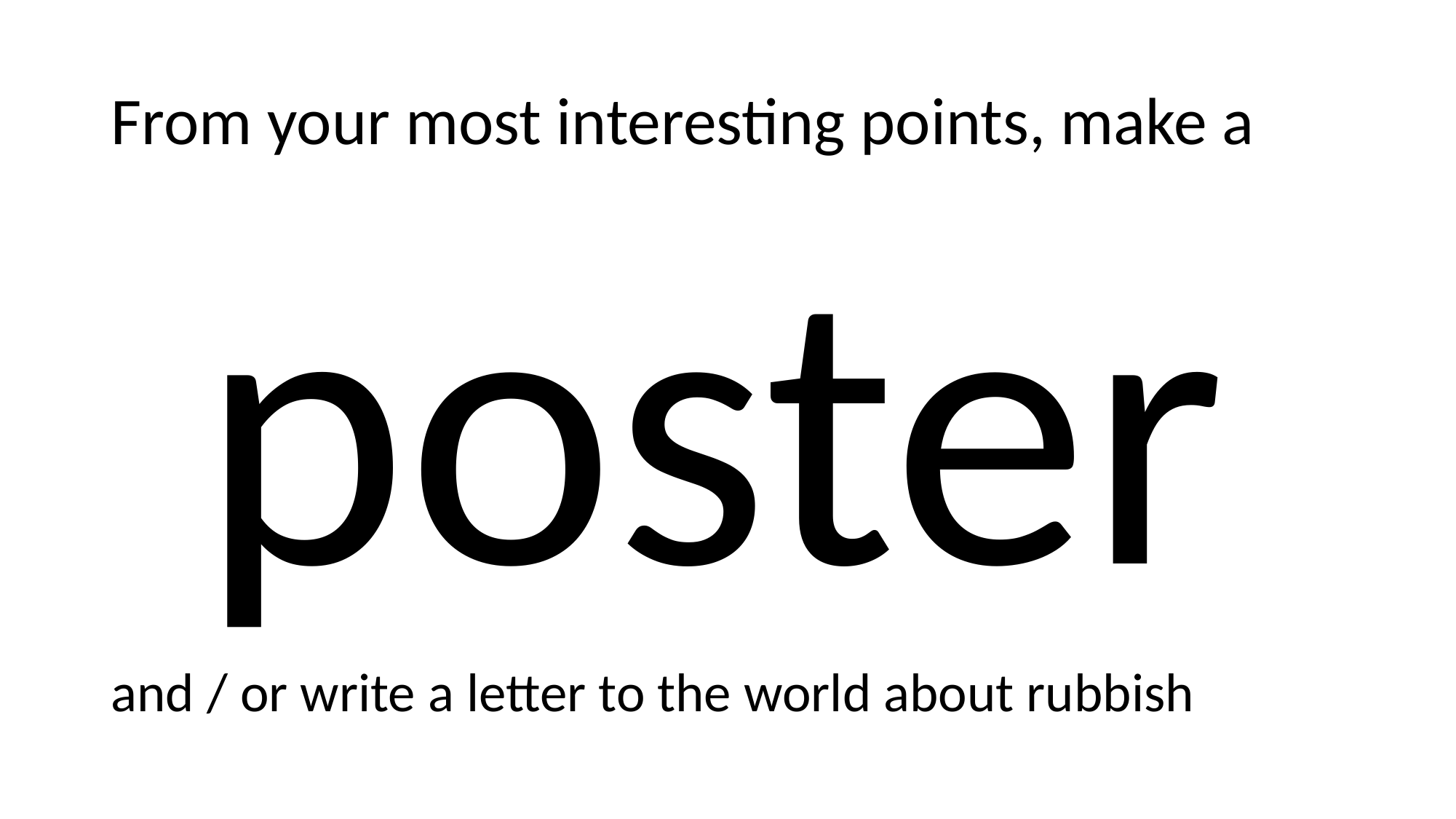

# From your most interesting points, make a
 poster
and / or write a letter to the world about rubbish